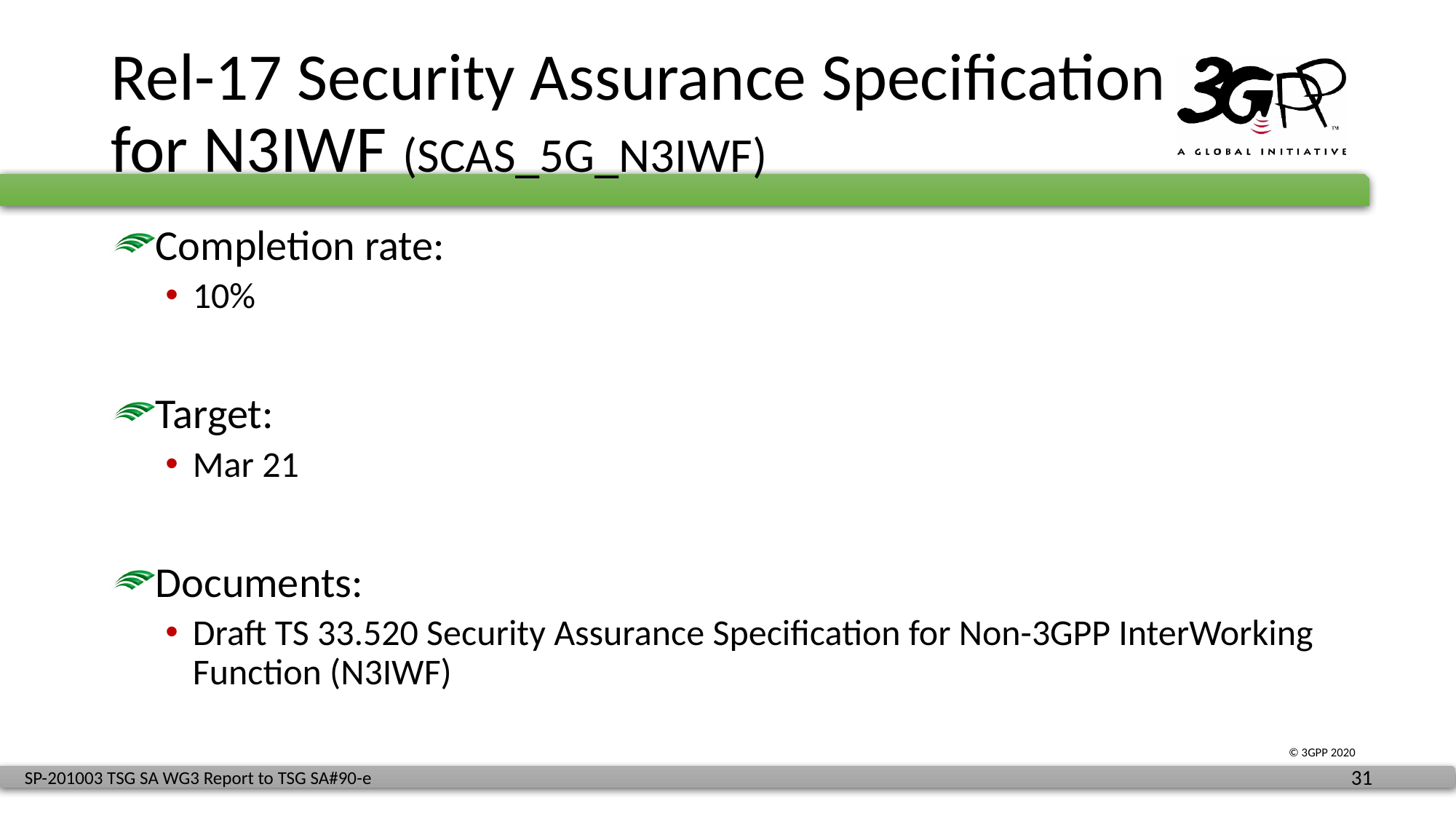

# Rel-17 Security Assurance Specification for N3IWF (SCAS_5G_N3IWF)
Completion rate:
10%

Target:
Mar 21

Documents:
Draft TS 33.520 Security Assurance Specification for Non-3GPP InterWorking Function (N3IWF)